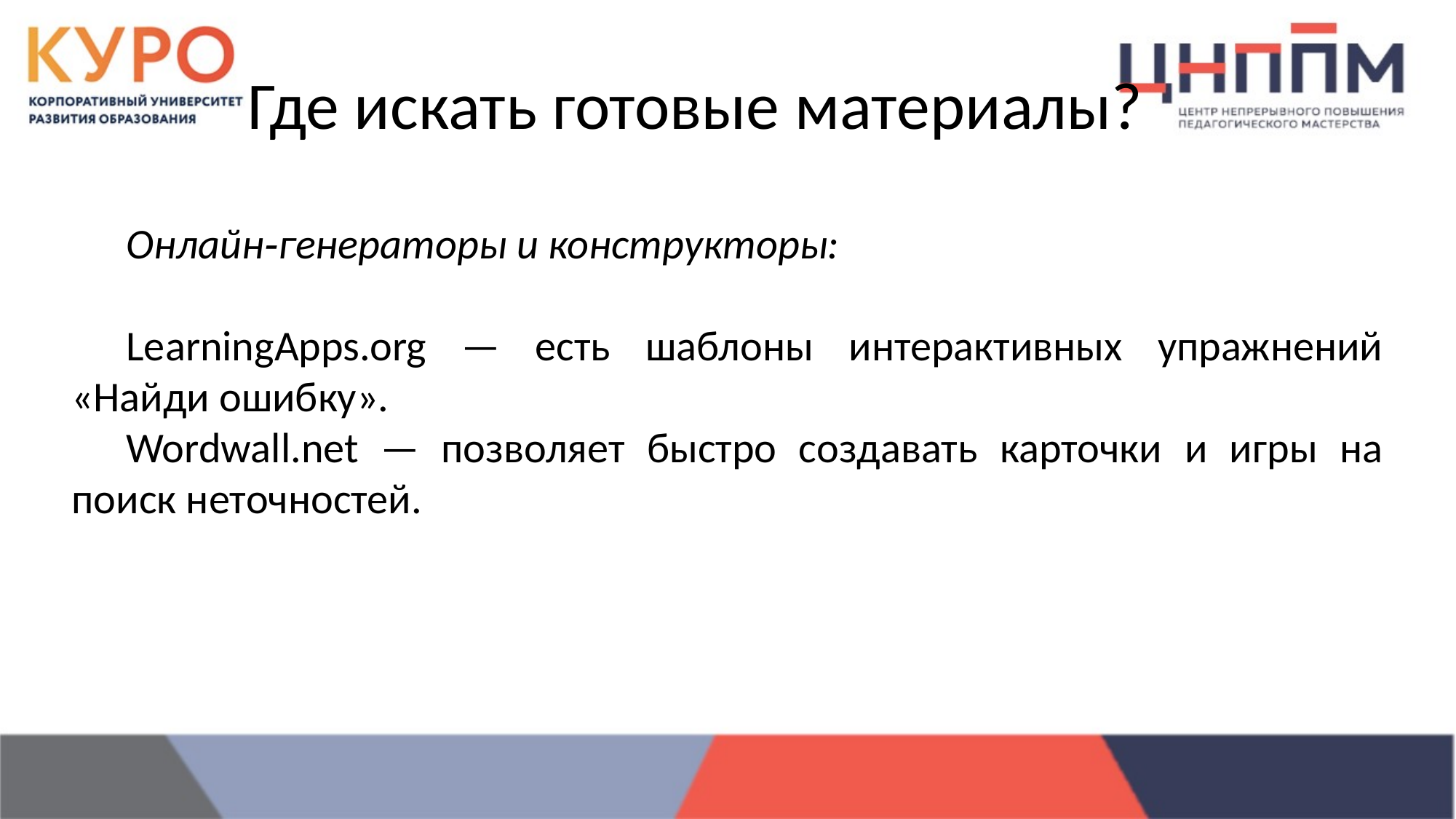

Где искать готовые материалы?
Онлайн‑генераторы и конструкторы:

LearningApps.org — есть шаблоны интерактивных упражнений «Найди ошибку».
Wordwall.net — позволяет быстро создавать карточки и игры на поиск неточностей.